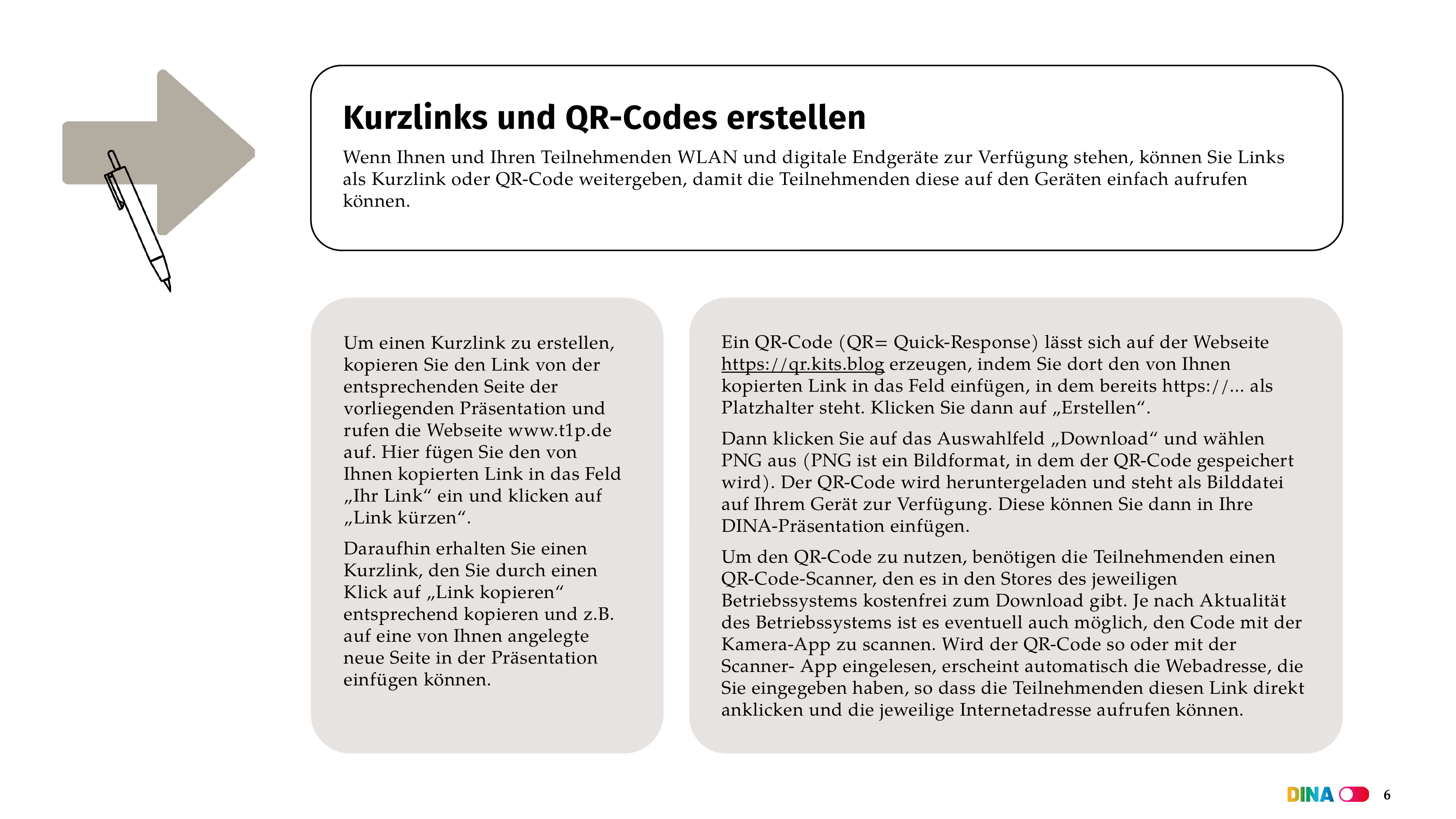

Kurzlinks und QR-Codes erstellen
Wenn Ihnen und Ihren Teilnehmenden WLAN und digitale Endgeräte zur Verfügung stehen, können Sie Links als Kurzlink oder QR-Code weitergeben, damit die Teilnehmenden diese auf den Geräten einfach aufrufen können.
Um einen Kurzlink zu erstellen, kopieren Sie den Link von der entsprechenden Seite der vorliegenden Präsentation und rufen die Webseite www.t1p.de auf. Hier fügen Sie den von Ihnen kopierten Link in das Feld „Ihr Link“ ein und klicken auf „Link kürzen“.
Daraufhin erhalten Sie einen Kurzlink, den Sie durch einen Klick auf „Link kopieren“ entsprechend kopieren und z.B. auf eine von Ihnen angelegte neue Seite in der Präsentation einfügen können.
Ein QR-Code (QR= Quick-Response) lässt sich auf der Webseite https://qr.kits.blog erzeugen, indem Sie dort den von Ihnen kopierten Link in das Feld einfügen, in dem bereits https://... als Platzhalter steht. Klicken Sie dann auf „Erstellen“.
Dann klicken Sie auf das Auswahlfeld „Download“ und wählen PNG aus (PNG ist ein Bildformat, in dem der QR-Code gespeichert wird). Der QR-Code wird heruntergeladen und steht als Bilddatei auf Ihrem Gerät zur Verfügung. Diese können Sie dann in Ihre DINA-Präsentation einfügen.
Um den QR-Code zu nutzen, benötigen die Teilnehmenden einen QR-Code-Scanner, den es in den Stores des jeweiligen Betriebssystems kostenfrei zum Download gibt. Je nach Aktualität des Betriebssystems ist es eventuell auch möglich, den Code mit der Kamera-App zu scannen. Wird der QR-Code so oder mit der Scanner- App eingelesen, erscheint automatisch die Webadresse, die Sie eingegeben haben, so dass die Teilnehmenden diesen Link direkt anklicken und die jeweilige Internetadresse aufrufen können.
6